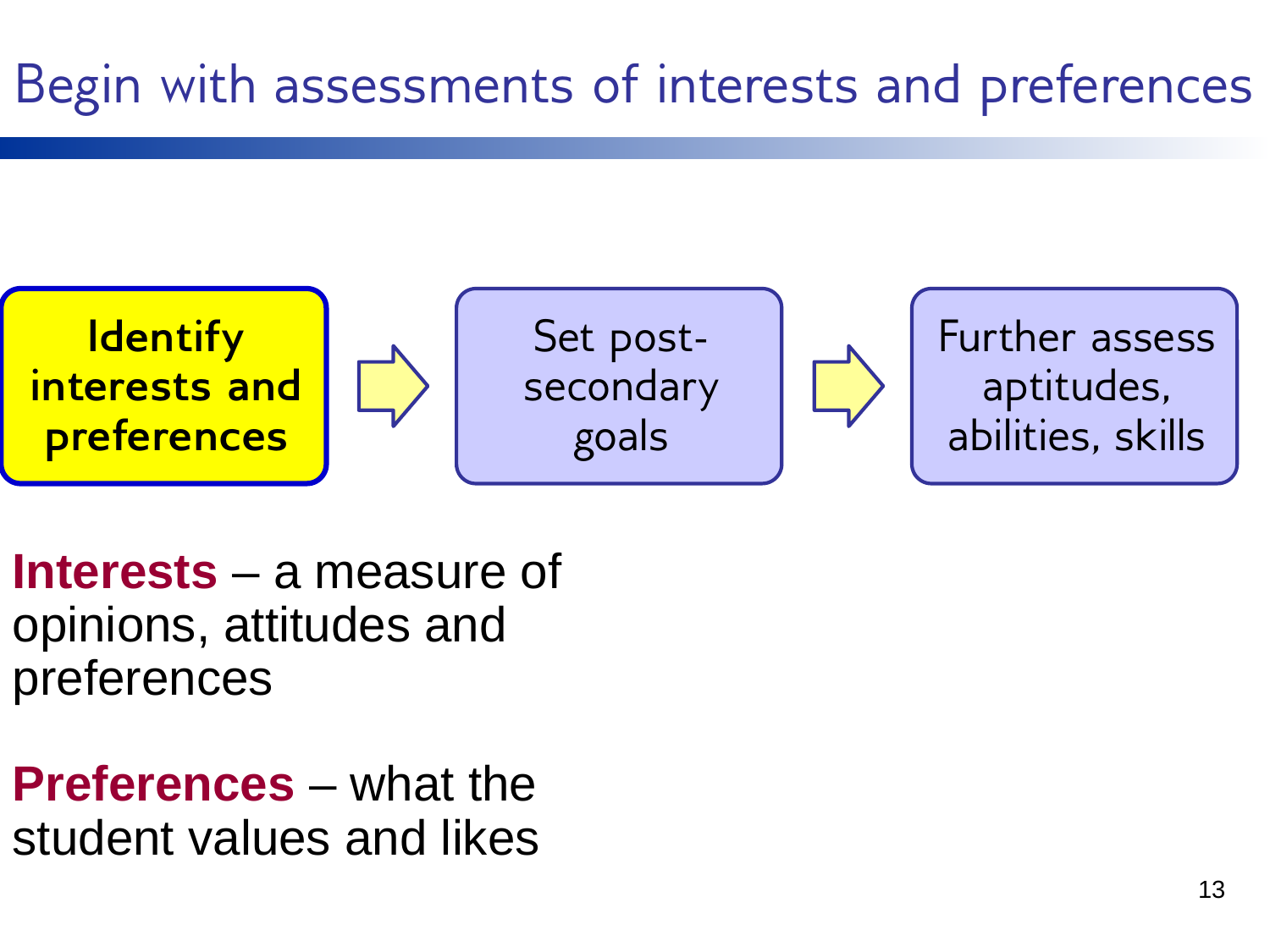

# Begin with assessments of interests and preferences
Identify interests and preferences

Set post- secondary goals

Further assess aptitudes, abilities, skills
Interests – a measure of opinions, attitudes and preferences

Preferences – what the student values and likes
13